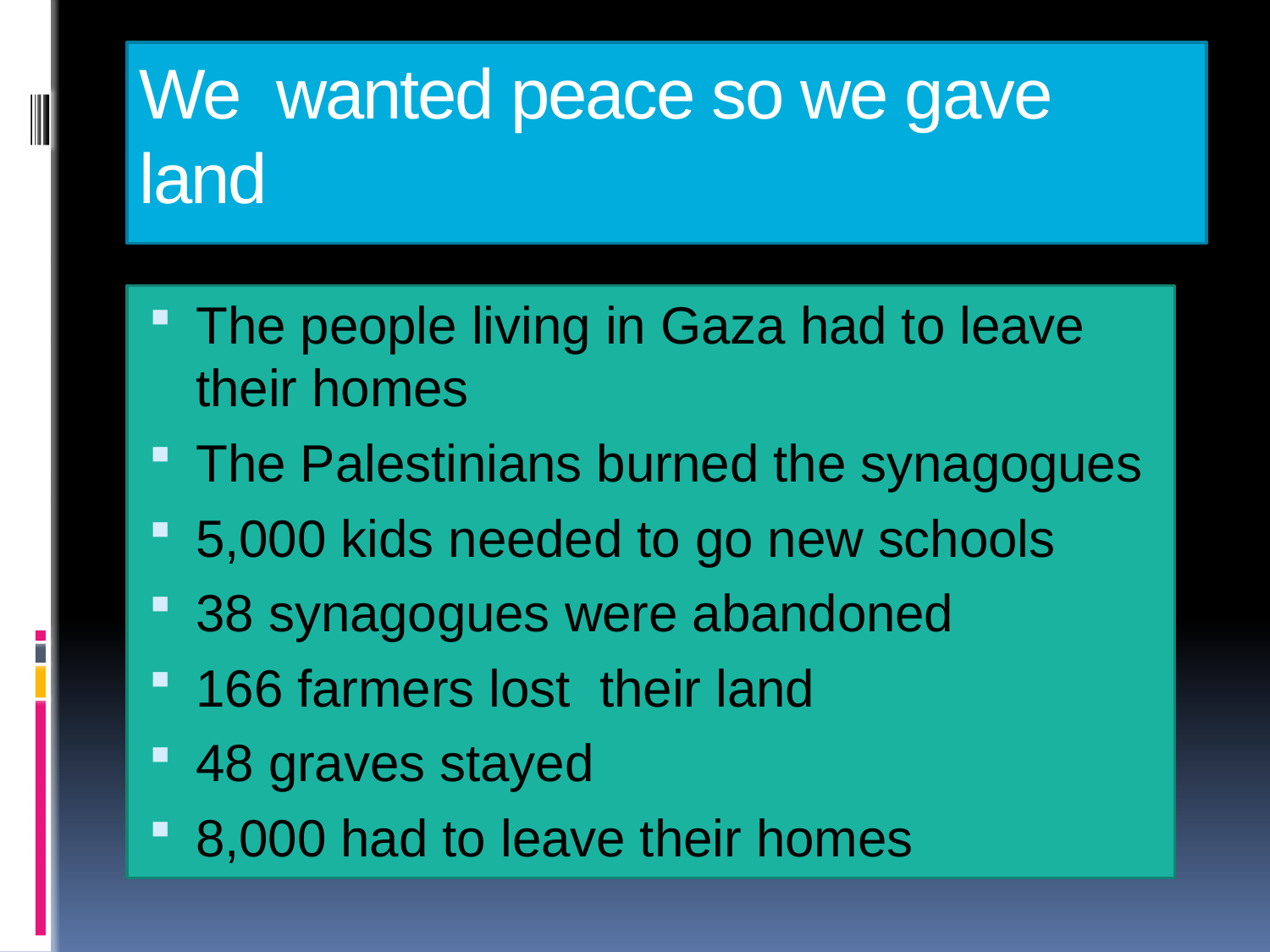

# We  wanted peace so we gave land
The people living in Gaza had to leave their homes
The Palestinians burned the synagogues
5,000 kids needed to go new schools
38 synagogues were abandoned
166 farmers lost  their land
48 graves stayed
8,000 had to leave their homes